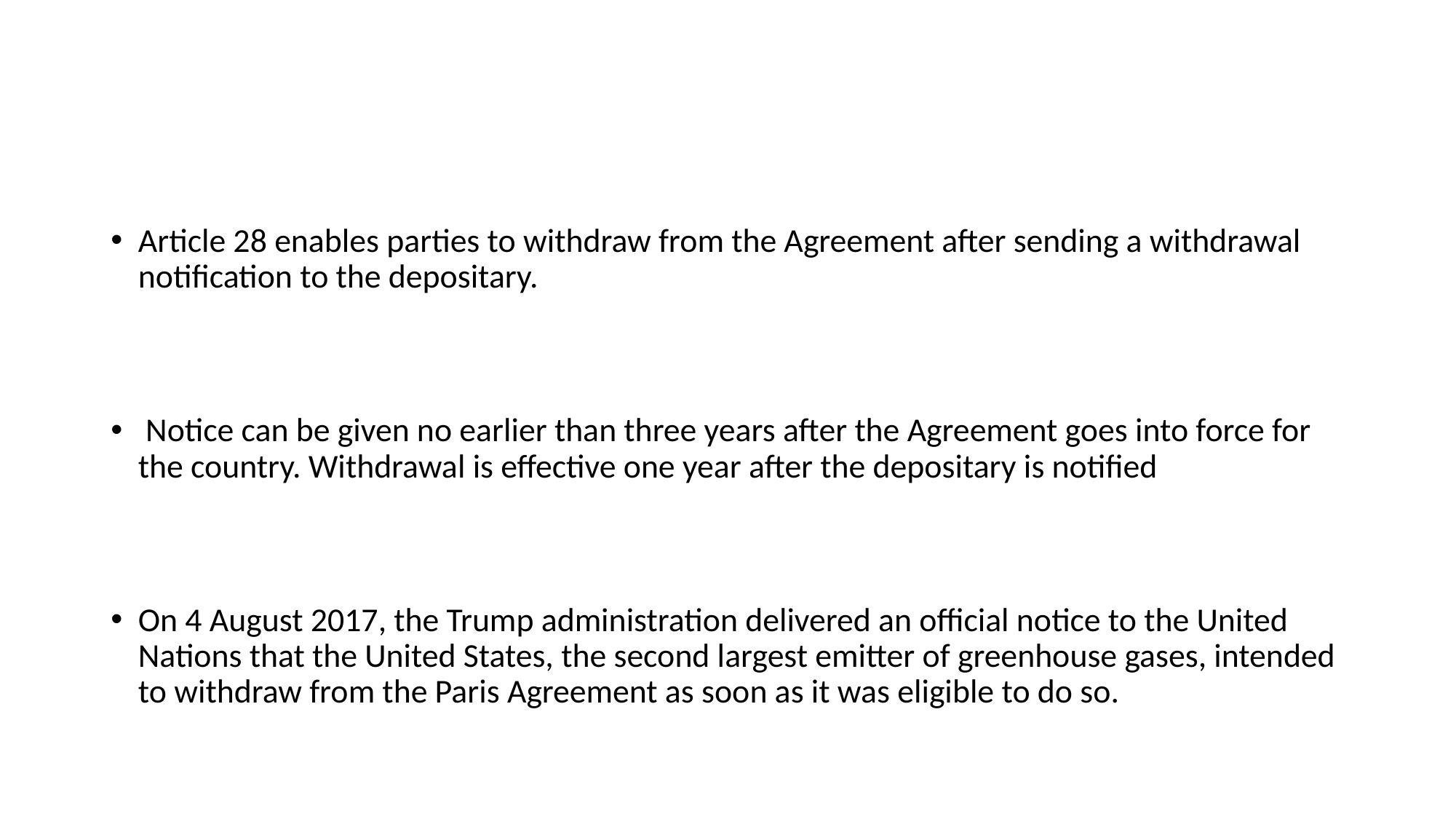

#
Article 28 enables parties to withdraw from the Agreement after sending a withdrawal notification to the depositary.

 Notice can be given no earlier than three years after the Agreement goes into force for the country. Withdrawal is effective one year after the depositary is notified

On 4 August 2017, the Trump administration delivered an official notice to the United Nations that the United States, the second largest emitter of greenhouse gases, intended to withdraw from the Paris Agreement as soon as it was eligible to do so.